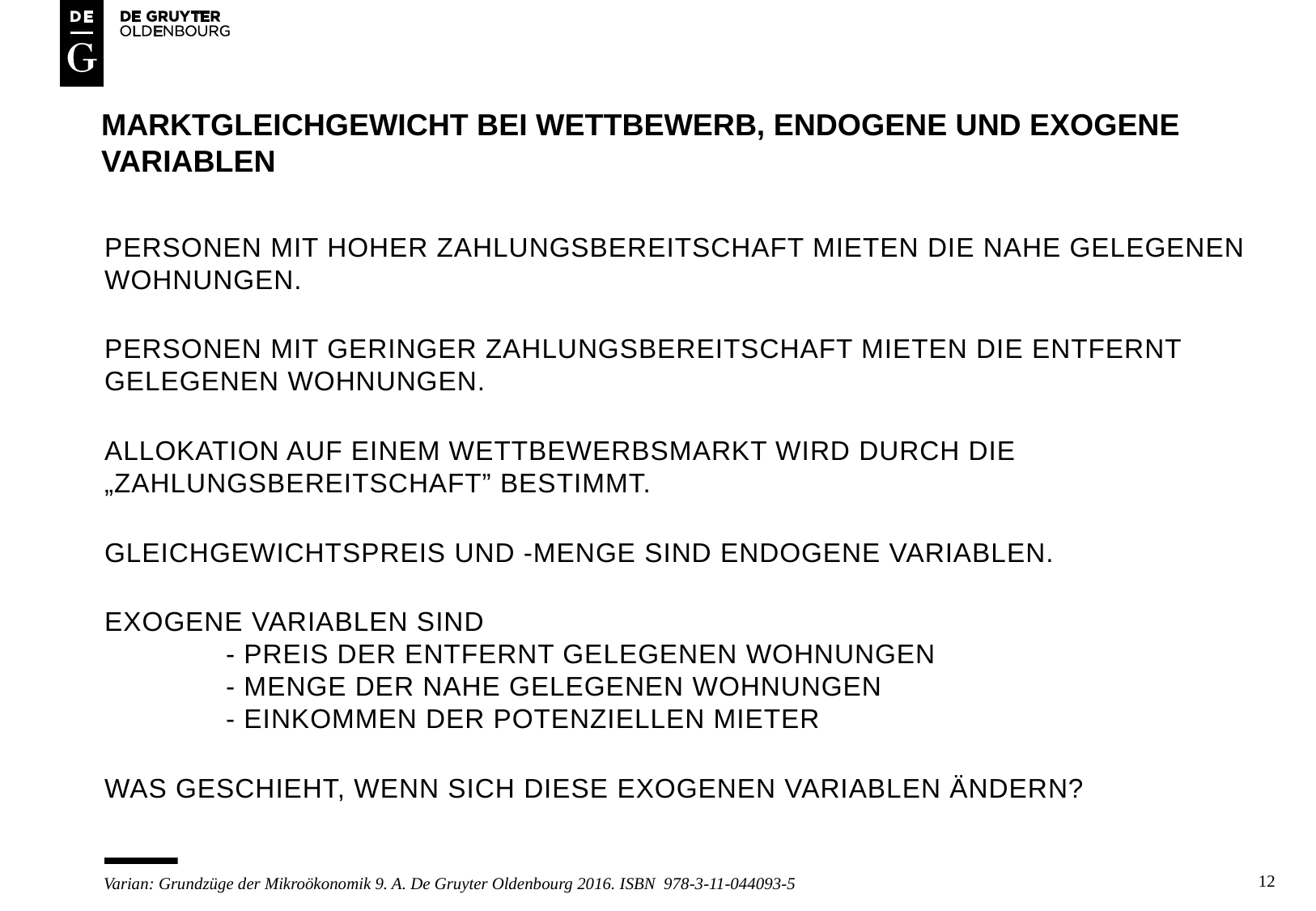

# Marktgleichgewicht bei Wettbewerb, endogene und exogene variablen
Personen mit hoher Zahlungsbereitschaft MIETEN DIE NAHE GELEGENEN WOHNUNGEN.
Personen mit geringer Zahlungsbereitschaft MIETEN DIE ENTFERNT GELEGENEN WOHNUNGEN.
Allokation auf einem Wettbewerbsmarkt wird durch die „Zahlungsbereitschaft” bestimmt.
Gleichgewichtspreis und -menge sind endogene variablen.
Exogene variablen sind
	- Preis der entfernt gelegenen Wohnungen
	- Menge der nahe gelegenen Wohnungen
	- Einkommen der potenziellen Mieter
Was geschieht, wenn sich diese exogenen Variablen ändern?

12
Varian: Grundzüge der Mikroökonomik 9. A. De Gruyter Oldenbourg 2016. ISBN  978-3-11-044093-5